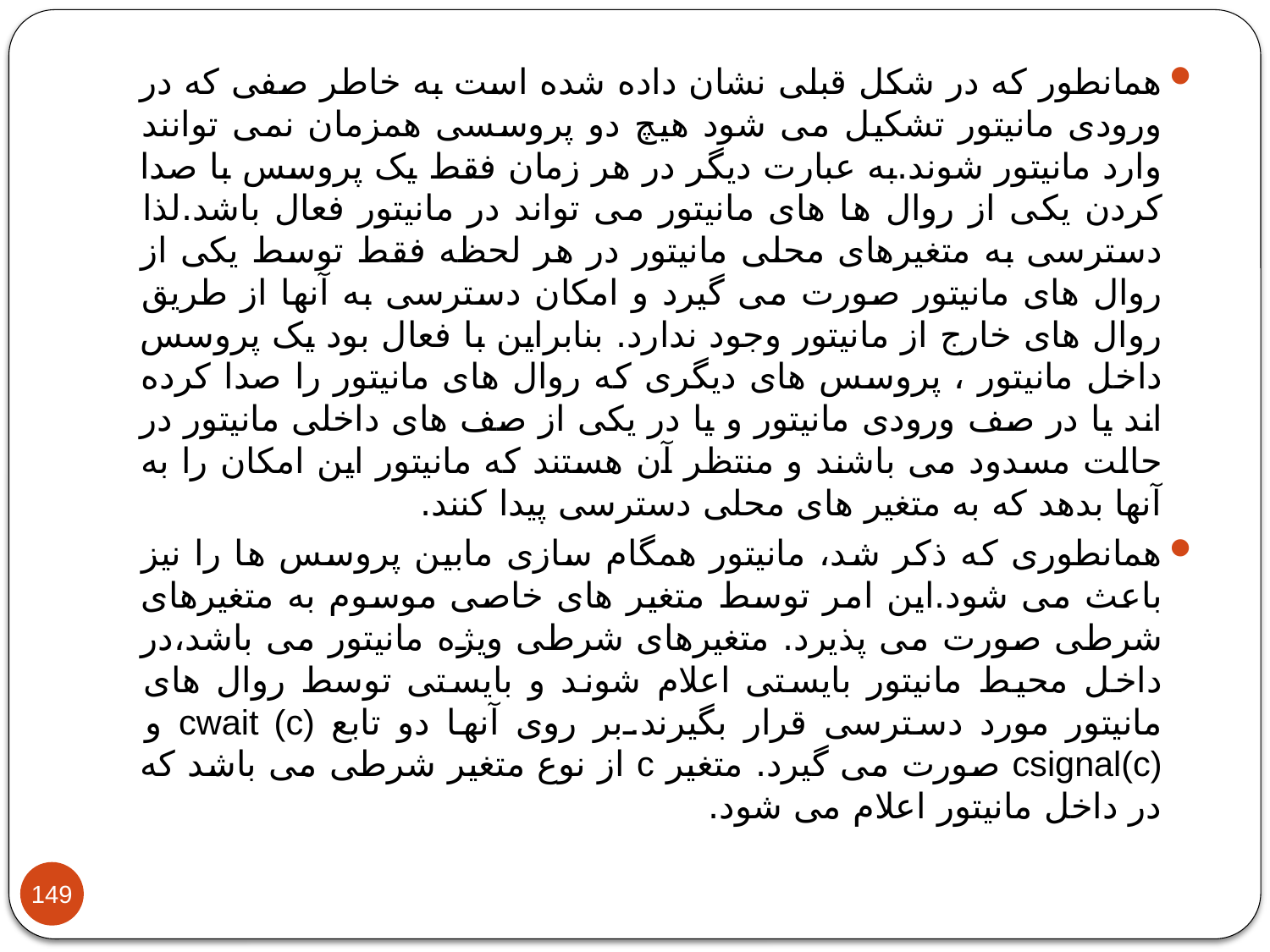

همانطور که در شکل قبلی نشان داده شده است به خاطر صفی که در ورودی مانیتور تشکیل می شود هیچ دو پروسسی همزمان نمی توانند وارد مانیتور شوند.به عبارت دیگر در هر زمان فقط یک پروسس با صدا کردن یکی از روال ها های مانیتور می تواند در مانیتور فعال باشد.لذا دسترسی به متغیرهای محلی مانیتور در هر لحظه فقط توسط یکی از روال های مانیتور صورت می گیرد و امکان دسترسی به آنها از طریق روال های خارج از مانیتور وجود ندارد. بنابراین با فعال بود یک پروسس داخل مانیتور ، پروسس های دیگری که روال های مانیتور را صدا کرده اند یا در صف ورودی مانیتور و یا در یکی از صف های داخلی مانیتور در حالت مسدود می باشند و منتظر آن هستند که مانیتور این امکان را به آنها بدهد که به متغیر های محلی دسترسی پیدا کنند.
همانطوری که ذکر شد، مانیتور همگام سازی مابین پروسس ها را نیز باعث می شود.این امر توسط متغیر های خاصی موسوم به متغیرهای شرطی صورت می پذیرد. متغیرهای شرطی ویژه مانیتور می باشد،در داخل محیط مانیتور بایستی اعلام شوند و بایستی توسط روال های مانیتور مورد دسترسی قرار بگیرند.بر روی آنها دو تابع cwait (c) و csignal(c) صورت می گیرد. متغیر c از نوع متغیر شرطی می باشد که در داخل مانیتور اعلام می شود.
149